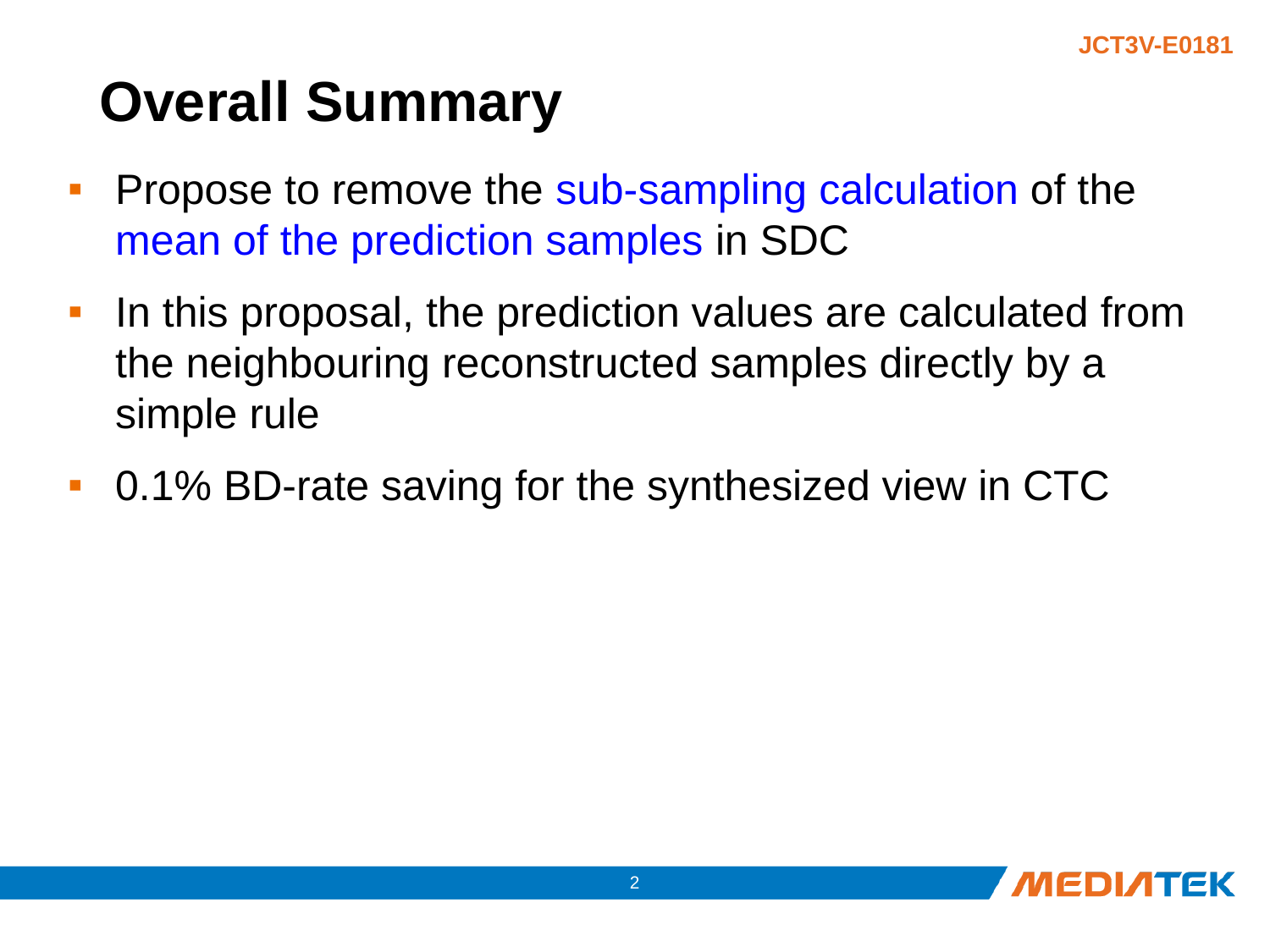

# Overall Summary
Propose to remove the sub-sampling calculation of the mean of the prediction samples in SDC
In this proposal, the prediction values are calculated from the neighbouring reconstructed samples directly by a simple rule
0.1% BD-rate saving for the synthesized view in CTC
2